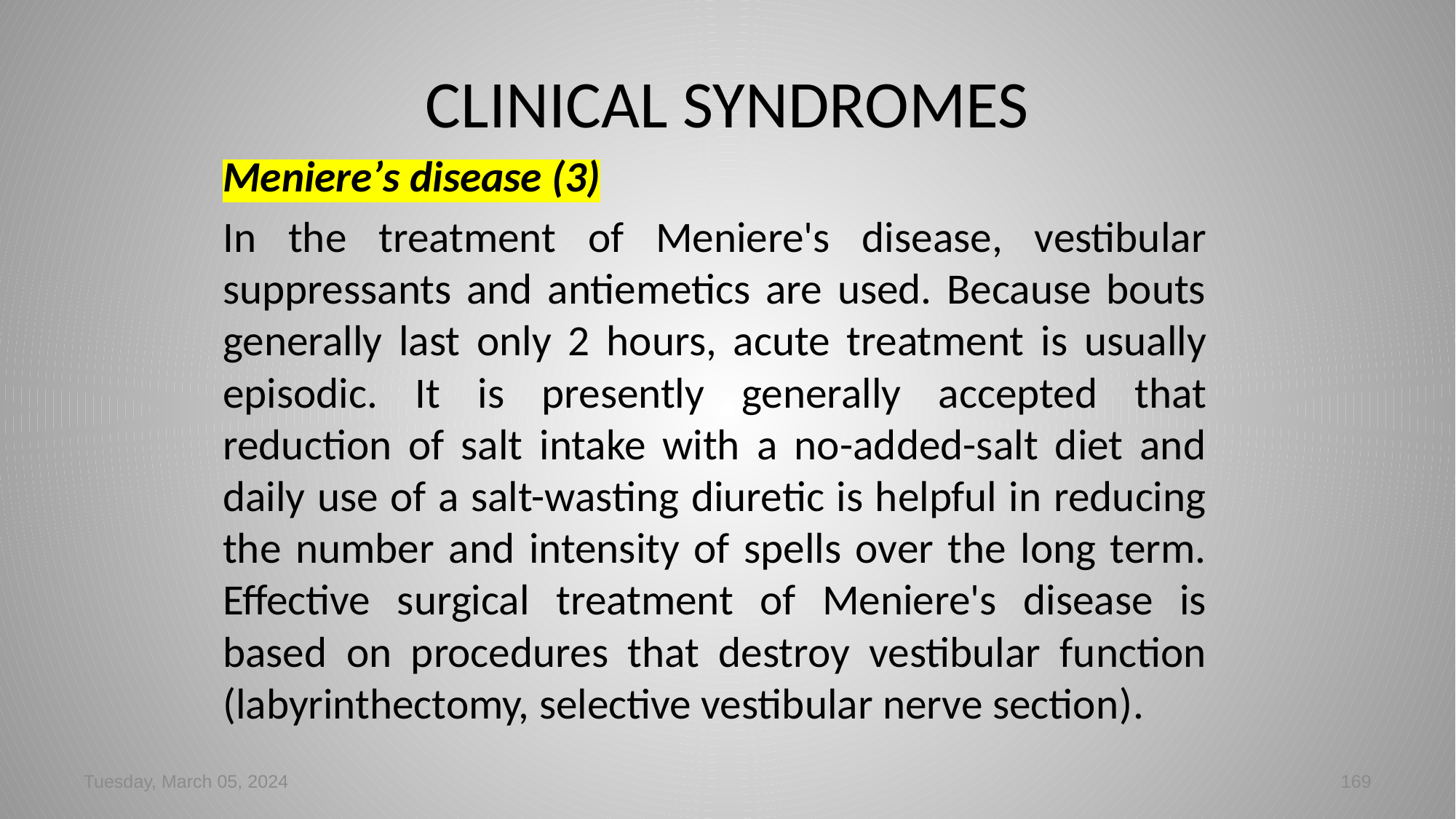

# CLINICAL SYNDROMES
Meniere’s disease (3)
In the treatment of Meniere's disease, vestibular suppressants and antiemetics are used. Because bouts generally last only 2 hours, acute treatment is usually episodic. It is presently generally accepted that reduction of salt intake with a no-added-salt diet and daily use of a salt-wasting diuretic is helpful in reducing the number and intensity of spells over the long term. Effective surgical treatment of Meniere's disease is based on procedures that destroy vestibular function (labyrinthectomy, selective vestibular nerve section).
Tuesday, March 05, 2024
169